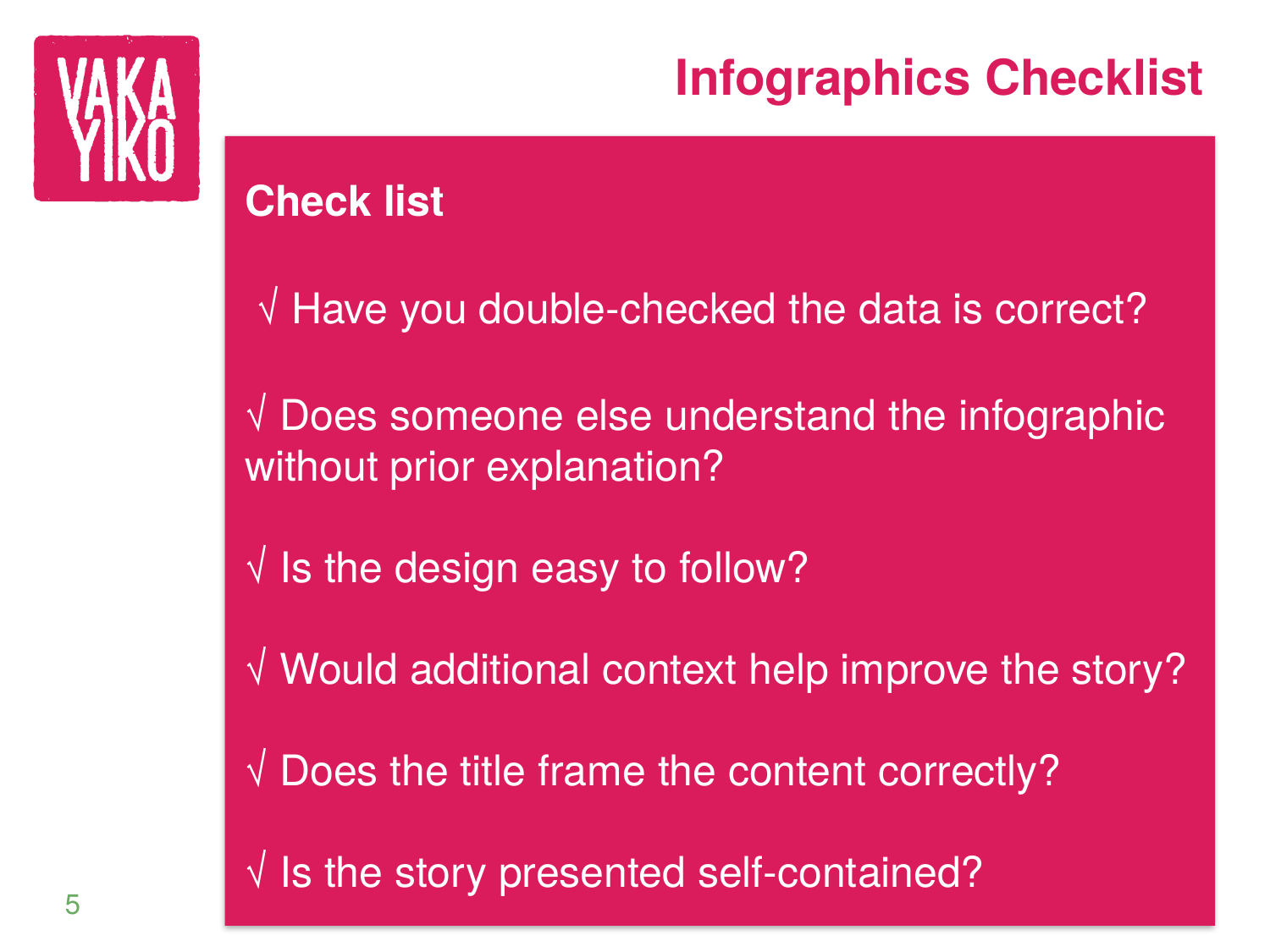

# Infographics Checklist

Check list

 √ Have you double-checked the data is correct?

√ Does someone else understand the infographic without prior explanation?

√ Is the design easy to follow?

√ Would additional context help improve the story?

√ Does the title frame the content correctly?

√ Is the story presented self-contained?

Source: internal ODI Infographic guide
5